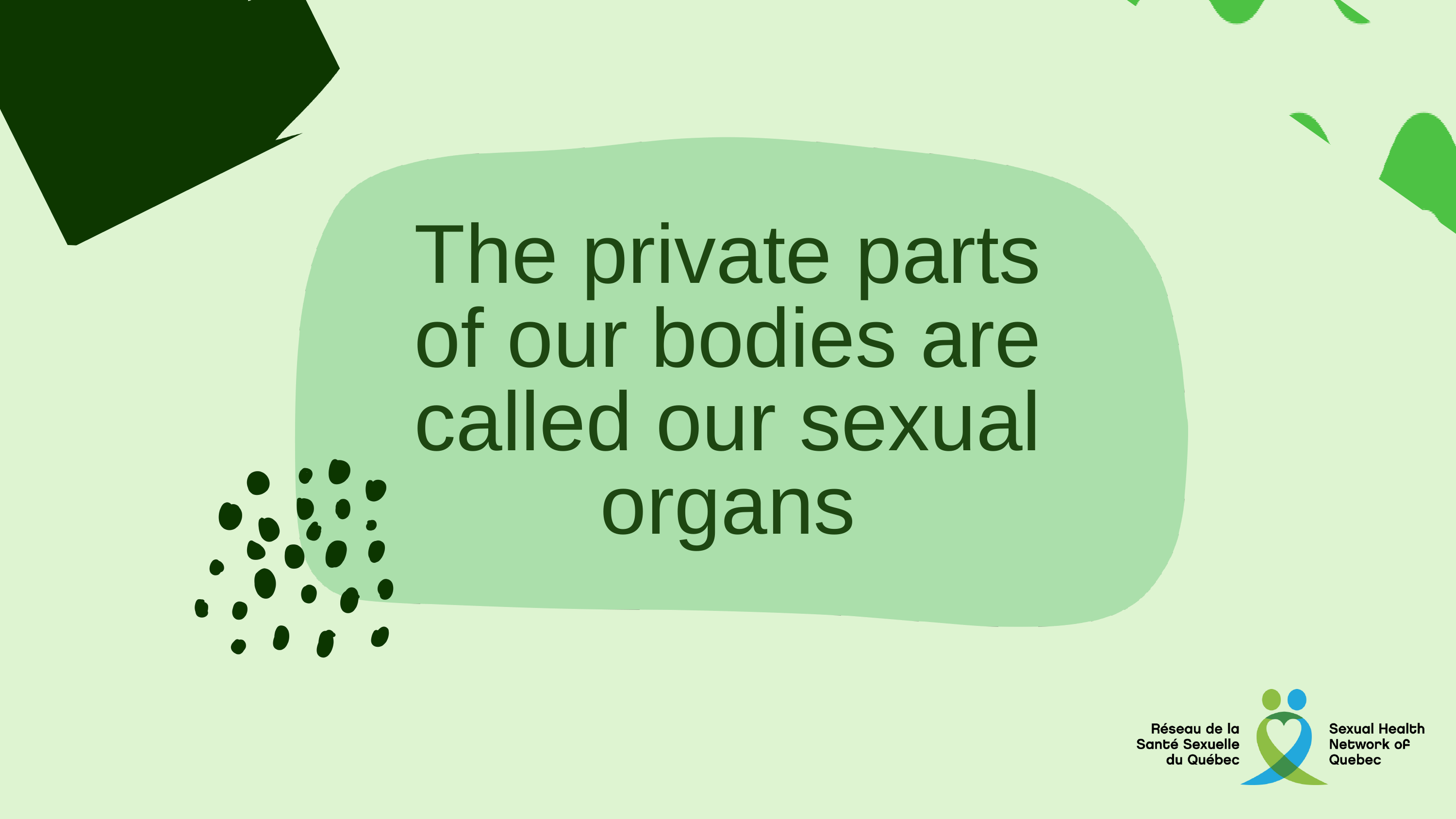

The private parts of our bodies are called our sexual organs